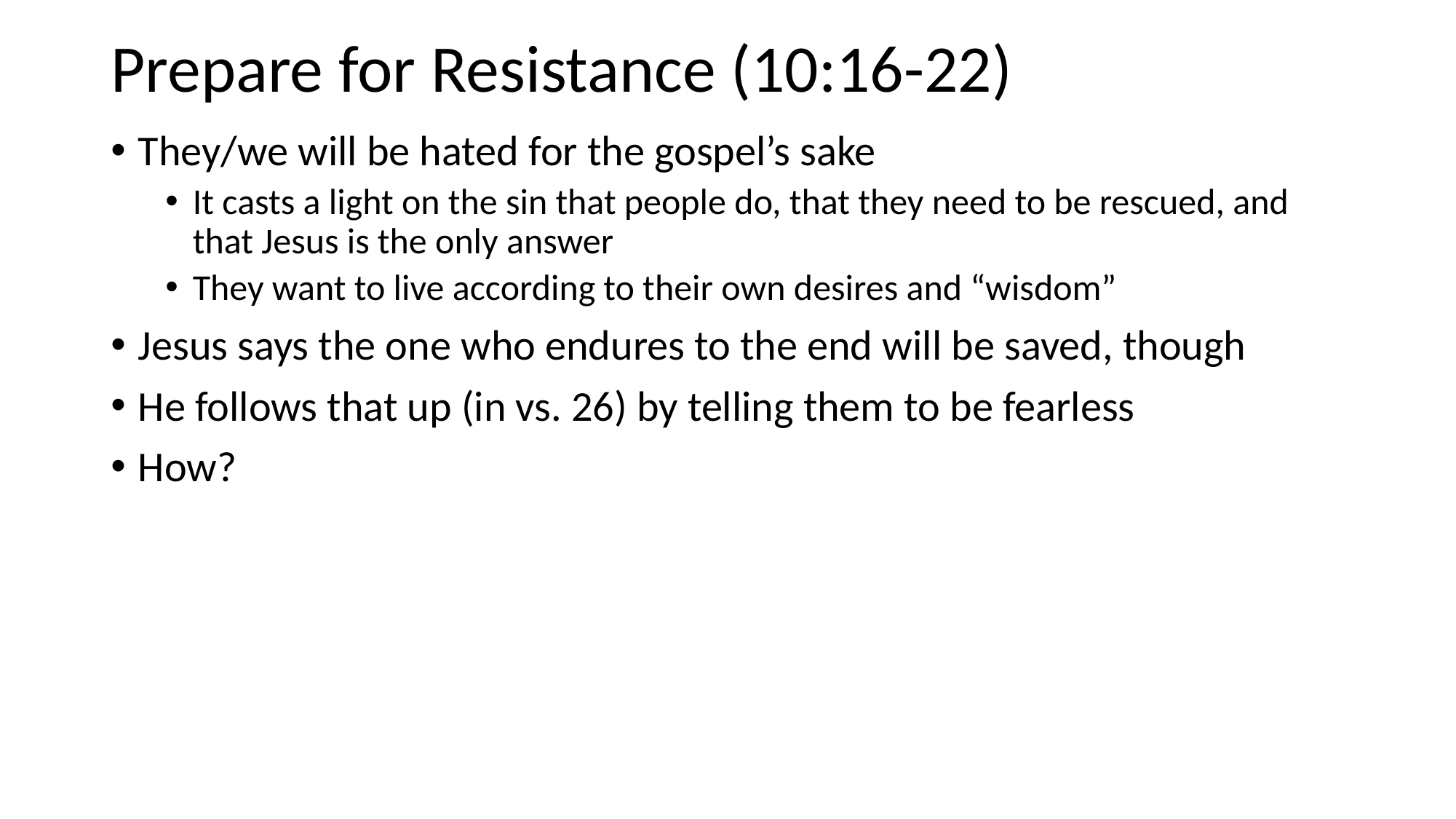

# Prepare for Resistance (10:16-22)
They/we will be hated for the gospel’s sake
It casts a light on the sin that people do, that they need to be rescued, and that Jesus is the only answer
They want to live according to their own desires and “wisdom”
Jesus says the one who endures to the end will be saved, though
He follows that up (in vs. 26) by telling them to be fearless
How?